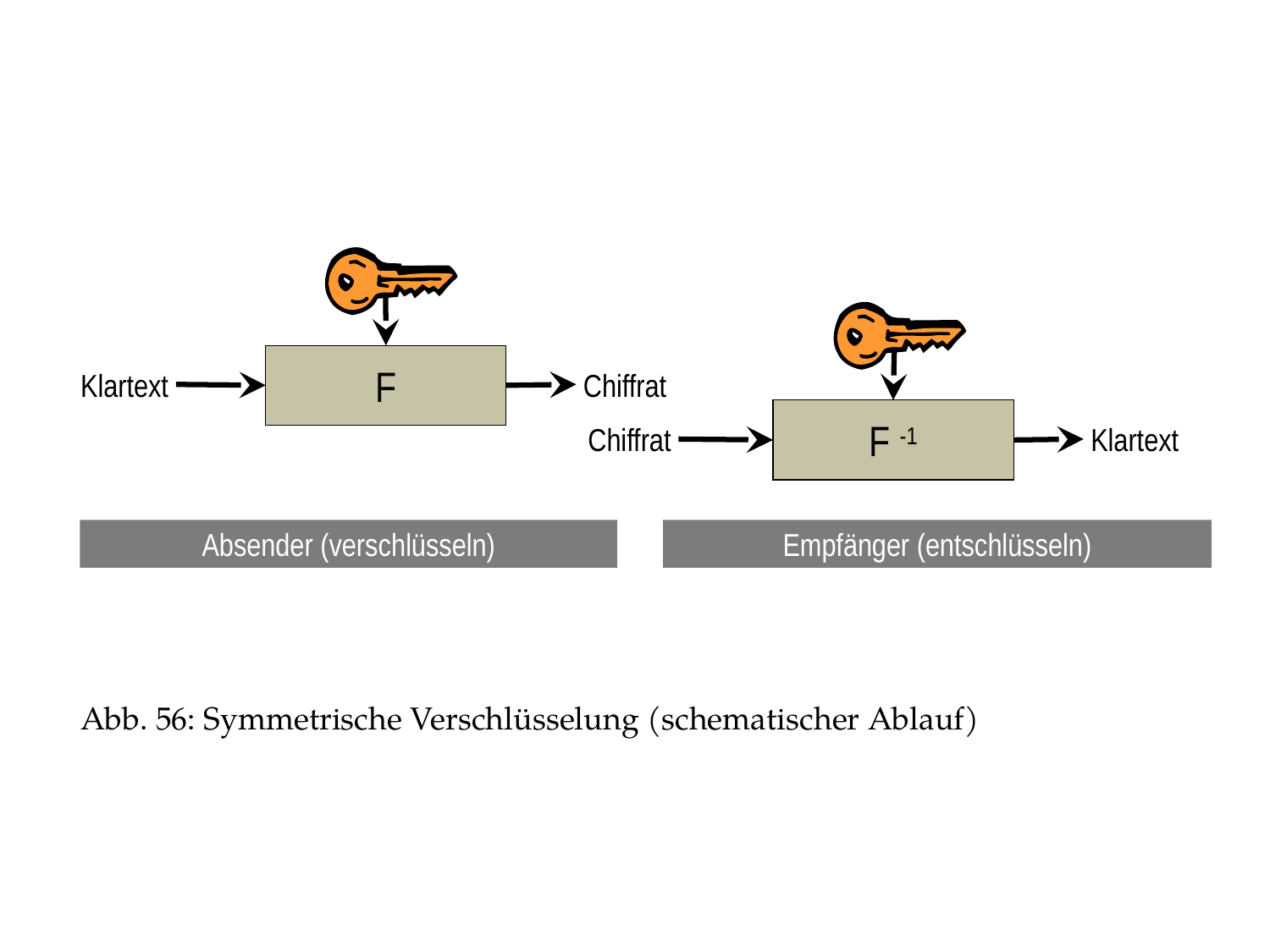

F
Klartext
 Chiffrat

F -1
Chiffrat
 Klartext
Absender (verschlüsseln)
Empfänger (entschlüsseln)
Abb. 56: Symmetrische Verschlüsselung (schematischer Ablauf)